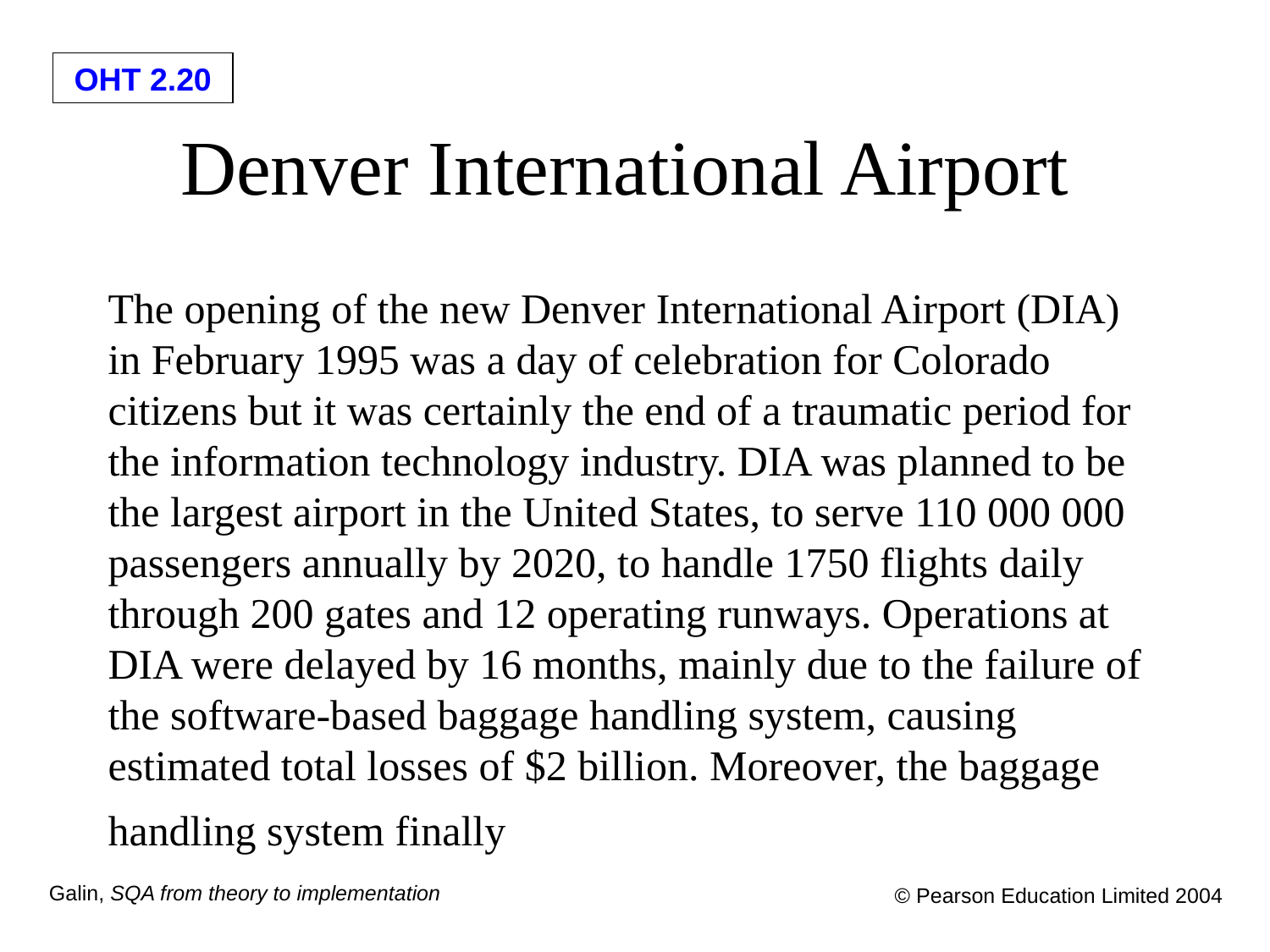

# Denver International Airport
The opening of the new Denver International Airport (DIA) in February 1995 was a day of celebration for Colorado citizens but it was certainly the end of a traumatic period for the information technology industry. DIA was planned to be the largest airport in the United States, to serve 110 000 000 passengers annually by 2020, to handle 1750 flights daily through 200 gates and 12 operating runways. Operations at DIA were delayed by 16 months, mainly due to the failure of the software-based baggage handling system, causing estimated total losses of $2 billion. Moreover, the baggage handling system finally